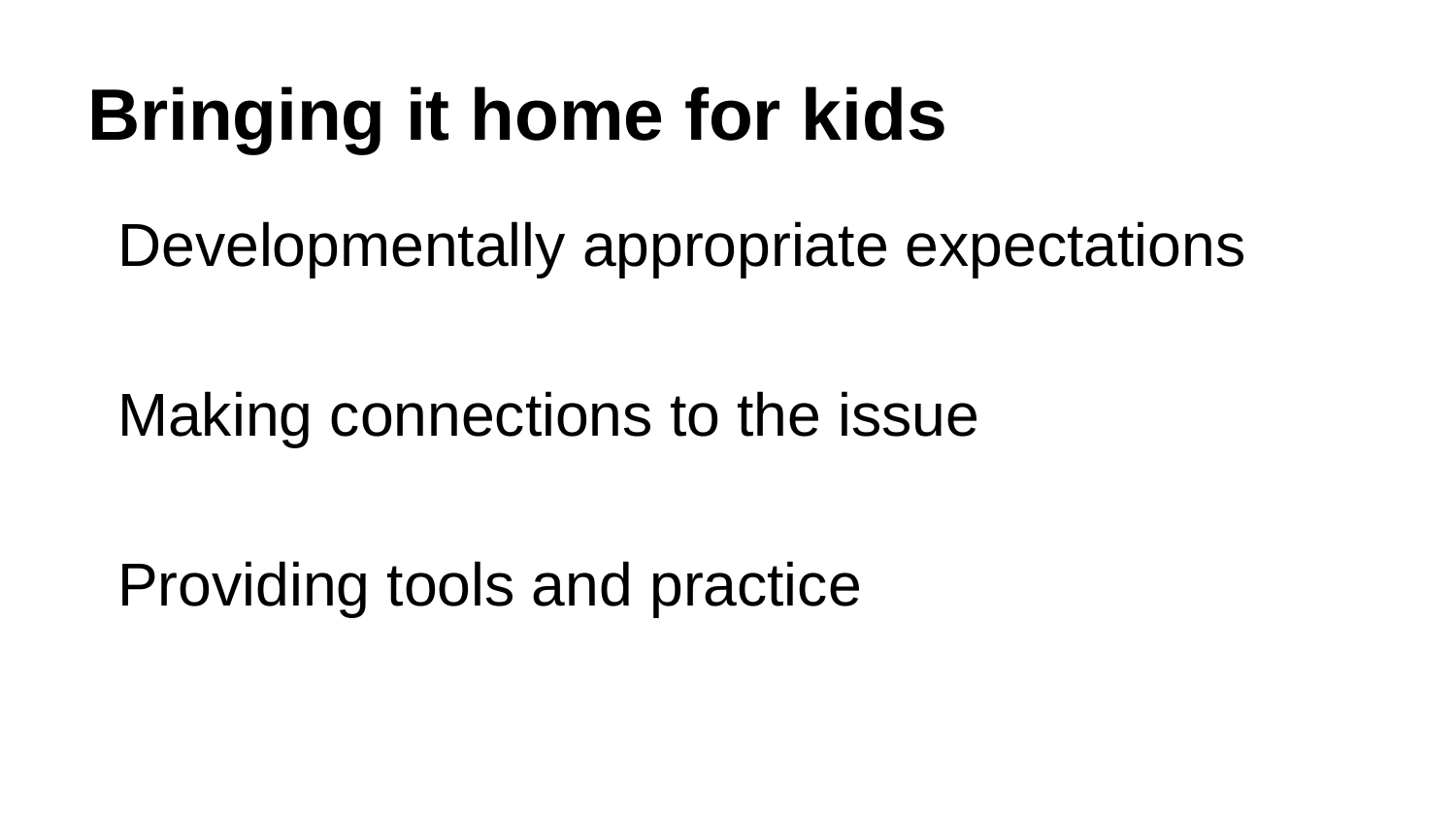

# Bringing it home for kids
Developmentally appropriate expectations

Making connections to the issue

Providing tools and practice